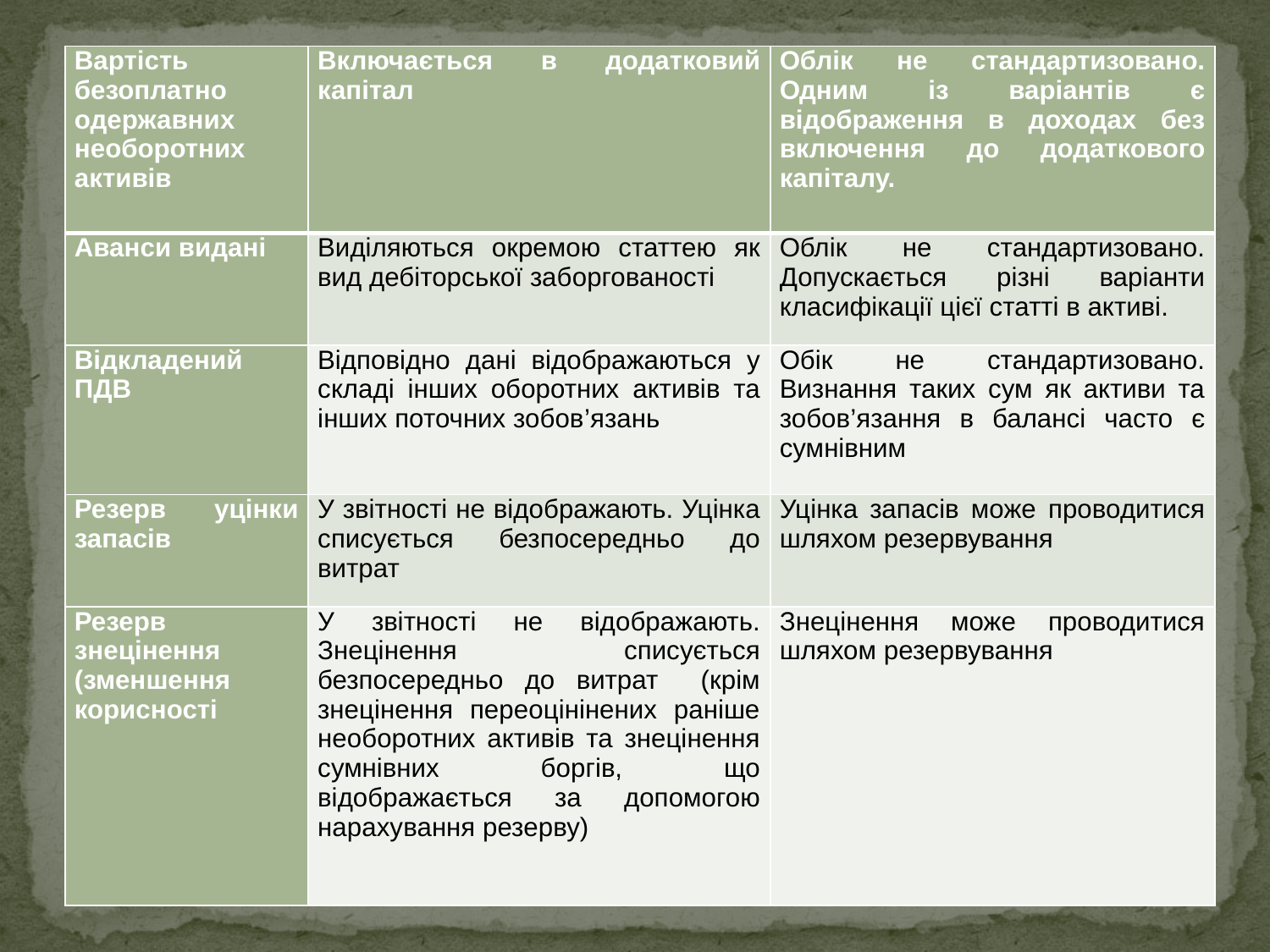

| Вартість безоплатно одержавних необоротних активів | Включається в додатковий капітал | Облік не стандартизовано. Одним із варіантів є відображення в доходах без включення до додаткового капіталу. |
| --- | --- | --- |
| Аванси видані | Виділяються окремою статтею як вид дебіторської заборгованості | Облік не стандартизовано. Допускається різні варіанти класифікації цієї статті в активі. |
| Відкладений ПДВ | Відповідно дані відображаються у складі інших оборотних активів та інших поточних зобов’язань | Обік не стандартизовано. Визнання таких сум як активи та зобов’язання в балансі часто є сумнівним |
| Резерв уцінки запасів | У звітності не відображають. Уцінка списується безпосередньо до витрат | Уцінка запасів може проводитися шляхом резервування |
| Резерв знецінення (зменшення корисності | У звітності не відображають. Знецінення списується безпосередньо до витрат (крім знецінення переоцінінених раніше необоротних активів та знецінення сумнівних боргів, що відображається за допомогою нарахування резерву) | Знецінення може проводитися шляхом резервування |